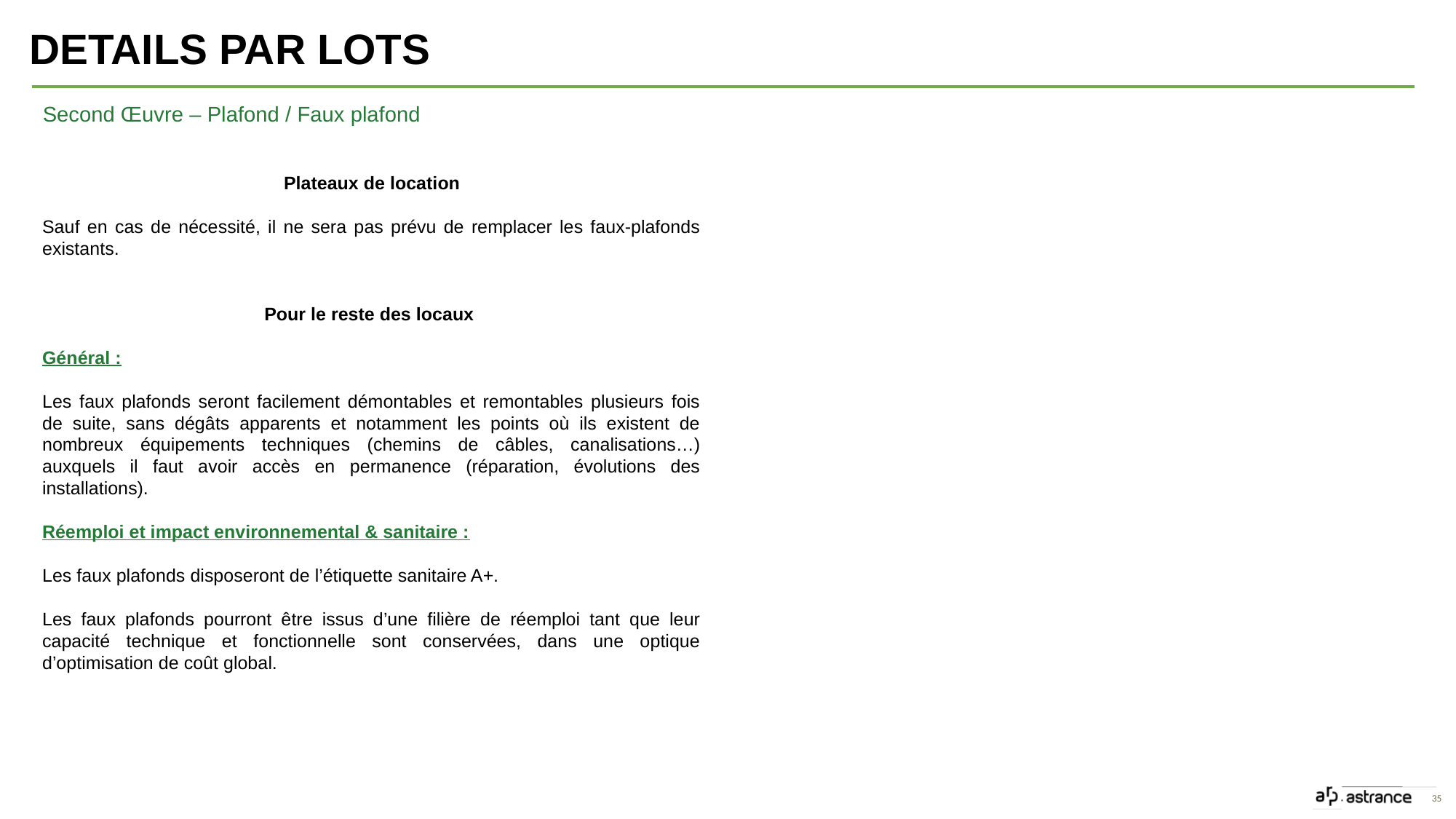

Details par lots
Second Œuvre – Plafond / Faux plafond
Plateaux de location

Sauf en cas de nécessité, il ne sera pas prévu de remplacer les faux-plafonds existants.

Pour le reste des locaux

Général :

Les faux plafonds seront facilement démontables et remontables plusieurs fois de suite, sans dégâts apparents et notamment les points où ils existent de nombreux équipements techniques (chemins de câbles, canalisations…) auxquels il faut avoir accès en permanence (réparation, évolutions des installations).

Réemploi et impact environnemental & sanitaire :

Les faux plafonds disposeront de l’étiquette sanitaire A+.

Les faux plafonds pourront être issus d’une filière de réemploi tant que leur capacité technique et fonctionnelle sont conservées, dans une optique d’optimisation de coût global.
35